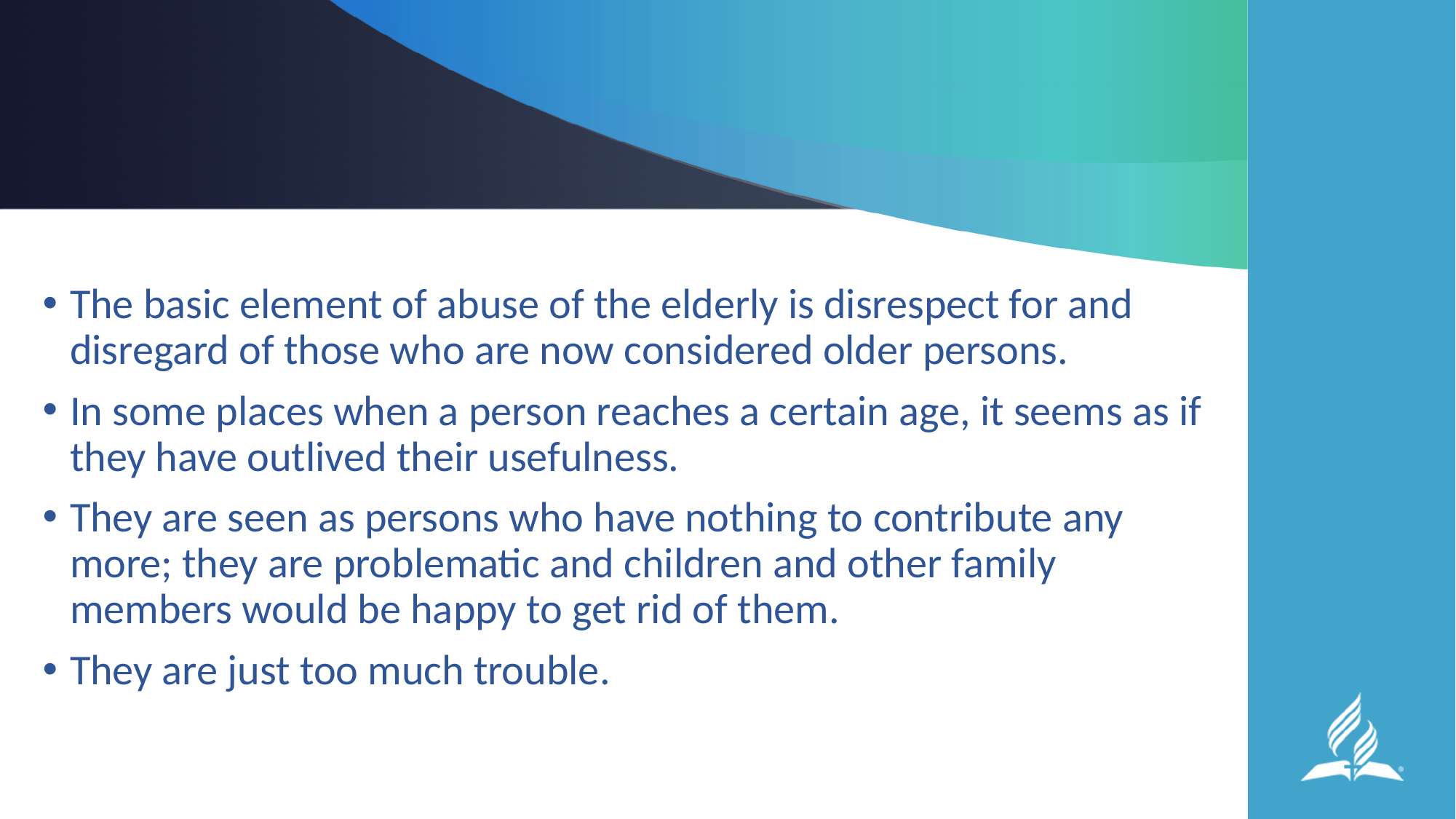

#
The basic element of abuse of the elderly is disrespect for and disregard of those who are now considered older persons.
In some places when a person reaches a certain age, it seems as if they have outlived their usefulness.
They are seen as persons who have nothing to contribute any more; they are problematic and children and other family members would be happy to get rid of them.
They are just too much trouble.